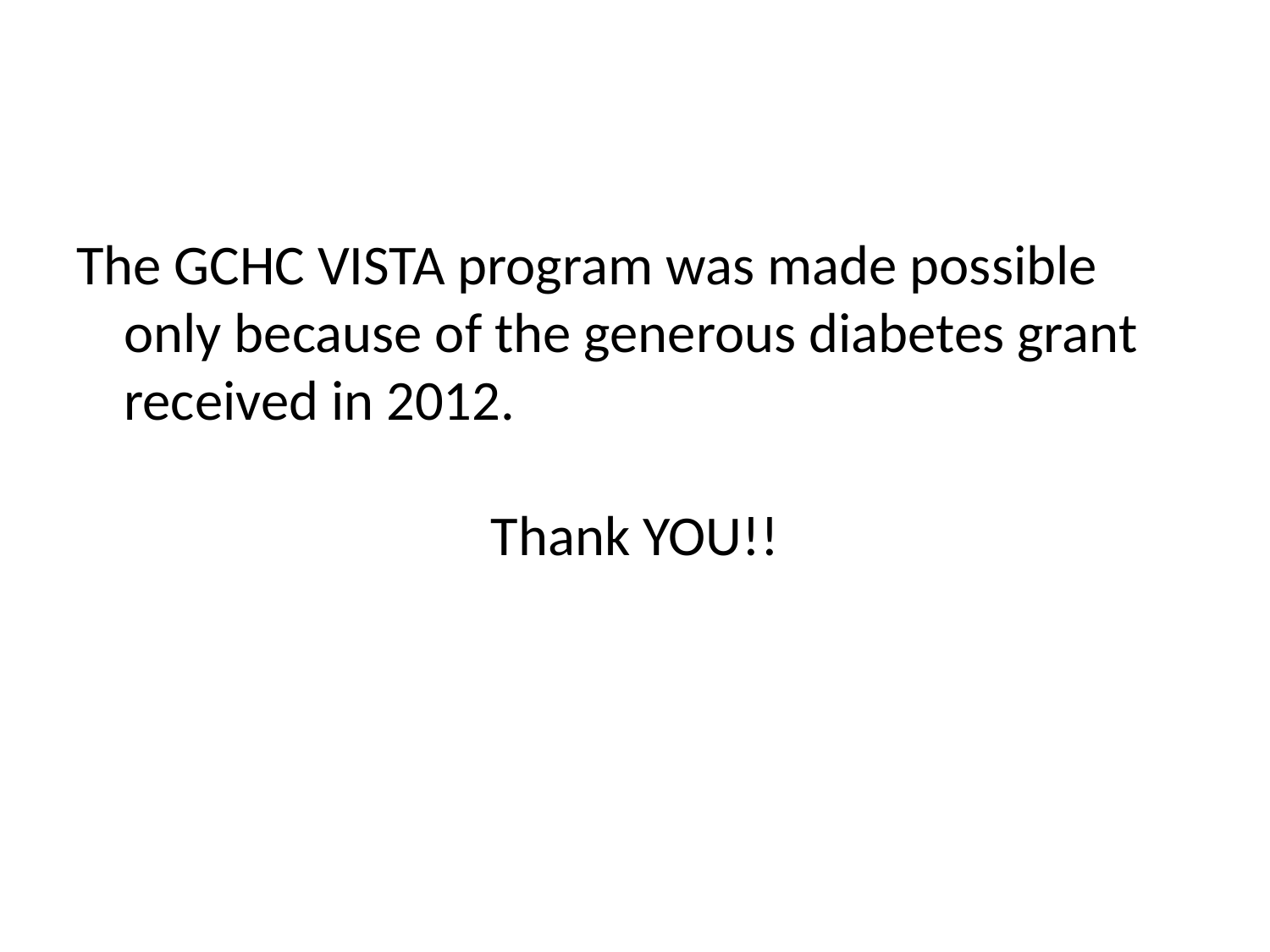

The GCHC VISTA program was made possible only because of the generous diabetes grant received in 2012.

Thank YOU!!